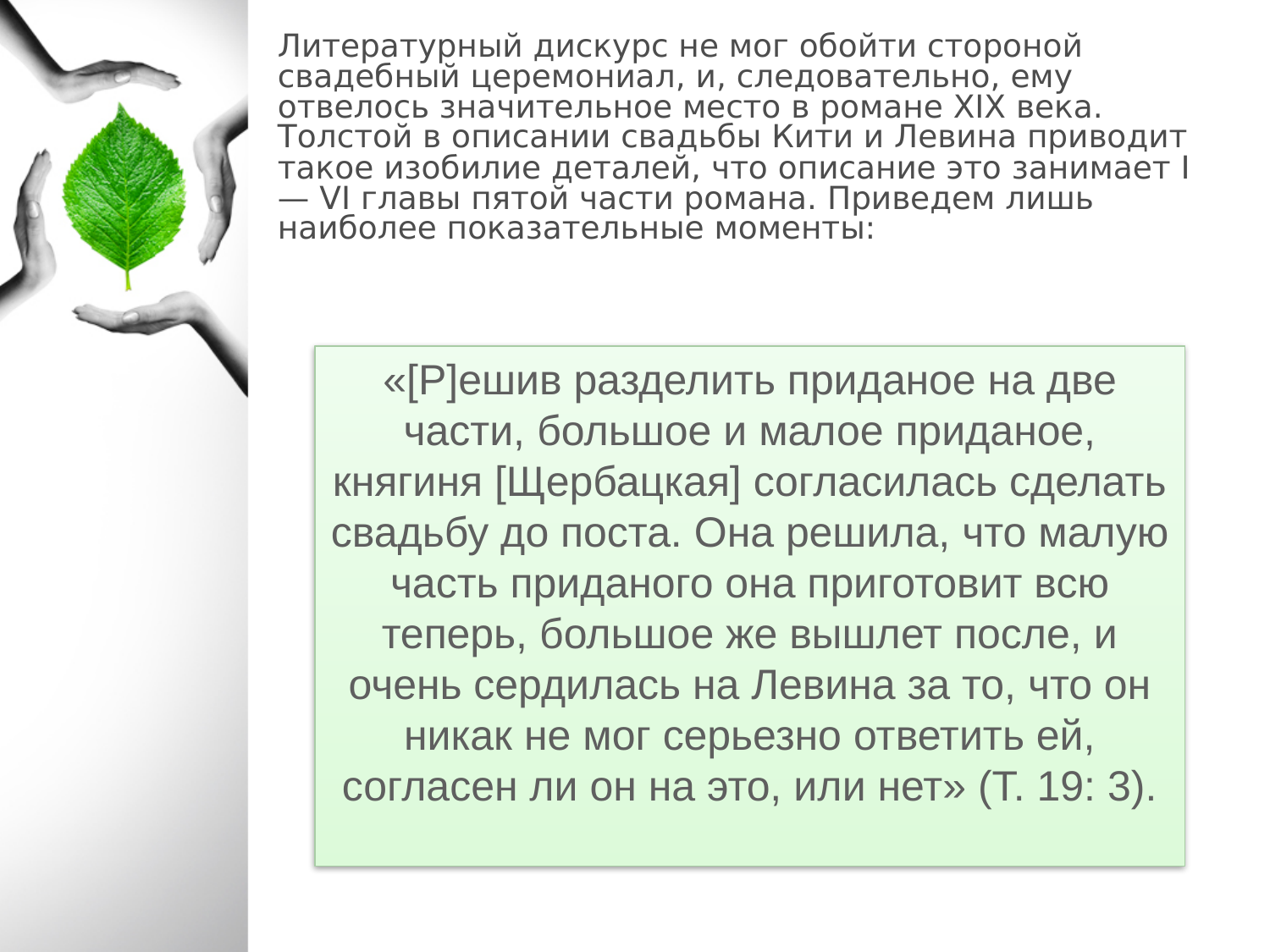

Литературный дискурс не мог обойти стороной свадебный церемониал, и, следовательно, ему отвелось значительное место в романе XIX века. Толстой в описании свадьбы Кити и Левина приводит такое изобилие деталей, что описание это занимает I — VI главы пятой части романа. Приведем лишь наиболее показательные моменты:
«[P]ешив разделить приданое на две части, большое и малое приданое, княгиня [Щербацкая] согласилась сделать свадьбу до поста. Она решила, что малую часть приданого она приготовит всю теперь, большое же вышлет после, и очень сердилась на Левина за то, что он никак не мог серьезно ответить ей, согласен ли он на это, или нет» (Т. 19: 3).